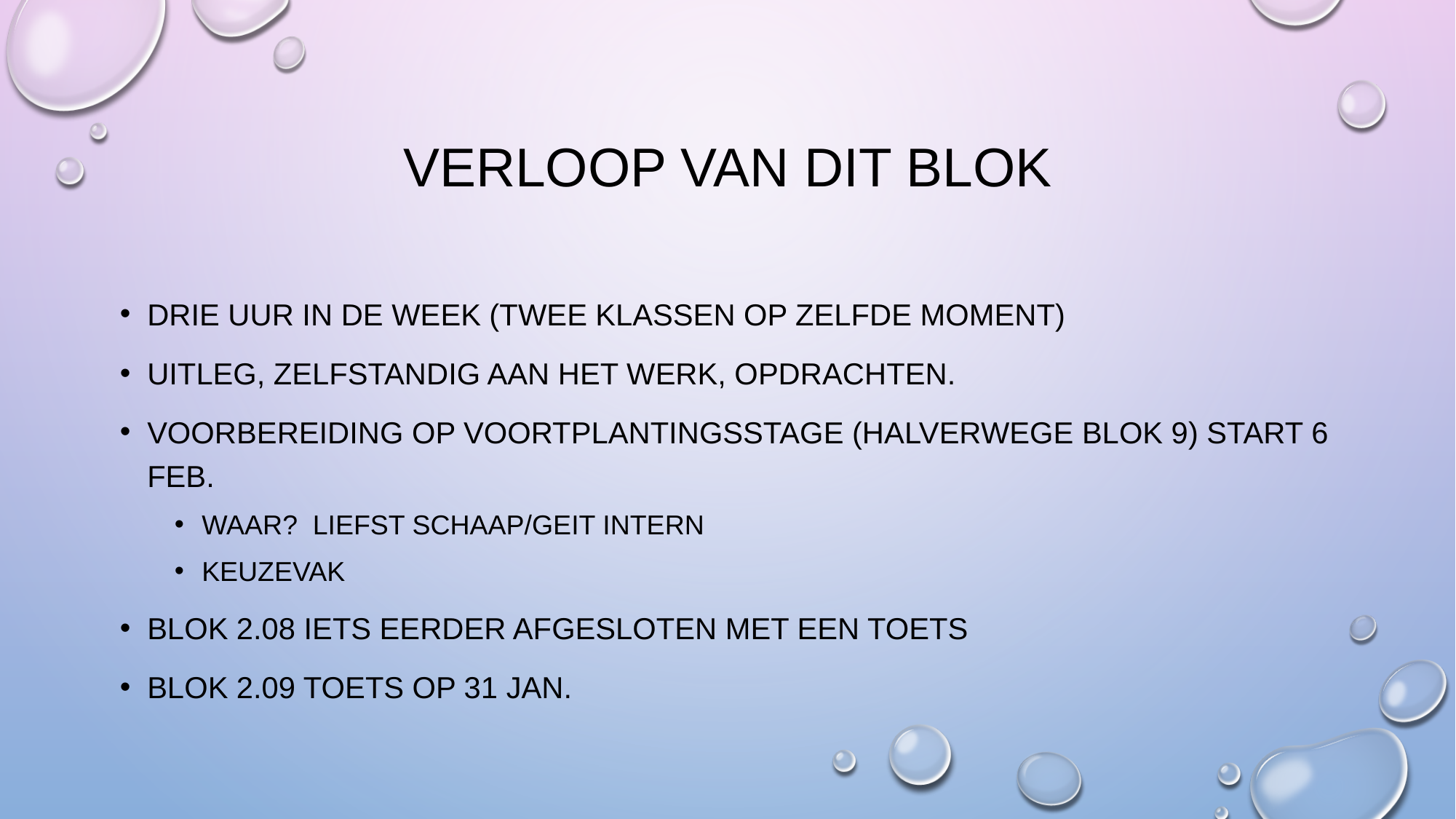

# Verloop van dit blok
Drie uur in de week (twee klassen op zelfde moment)
Uitleg, zelfstandig aan het werk, opdrachten.
Voorbereiding op voortplantingsstage (halverwege blok 9) start 6 feb.
Waar?  Liefst schaap/geit intern
Keuzevak
Blok 2.08 iets eerder afgesloten met een toets
Blok 2.09 toets op 31 jan.